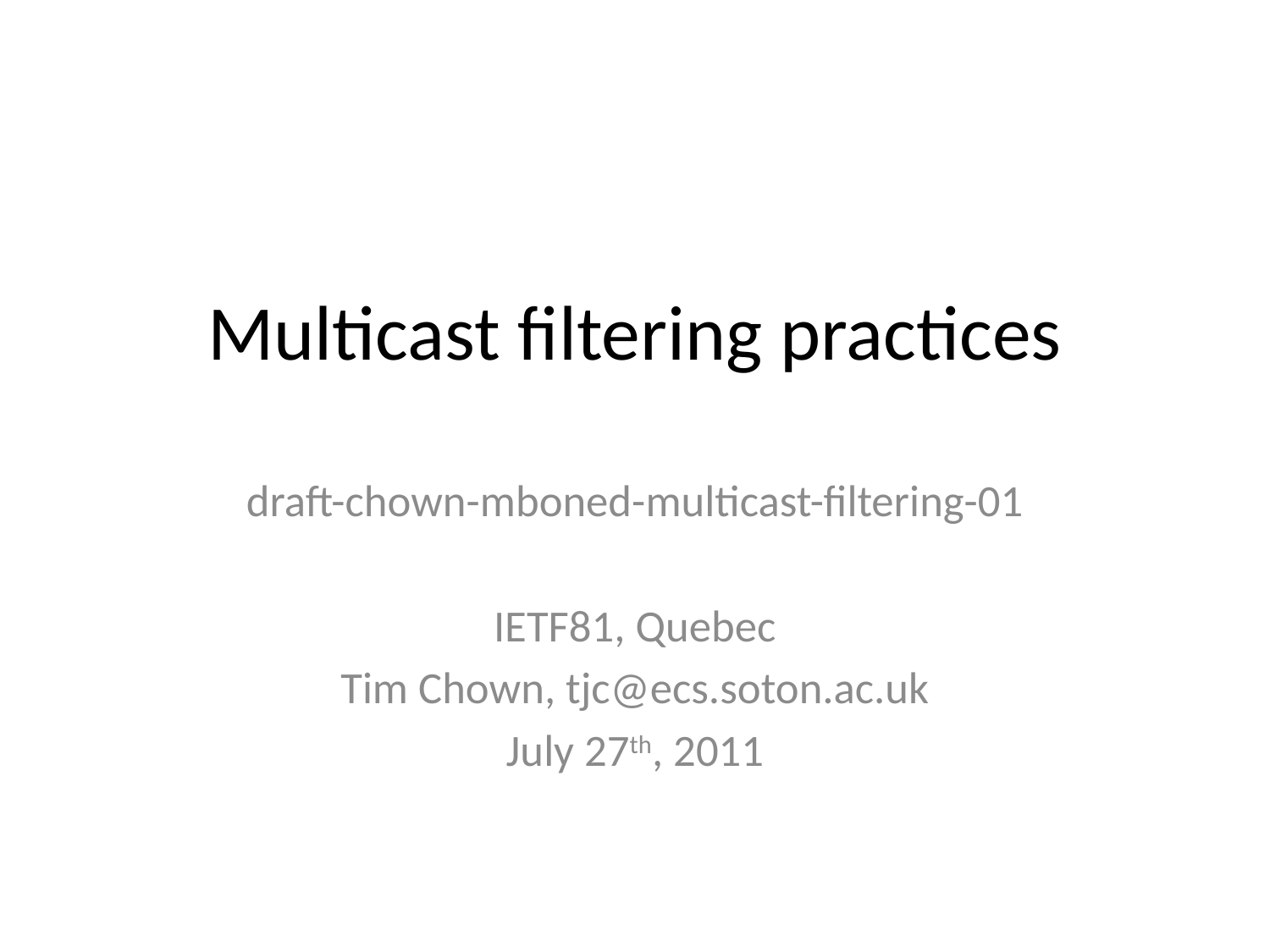

# Multicast filtering practices
draft-chown-mboned-multicast-filtering-01

IETF81, Quebec
Tim Chown, tjc@ecs.soton.ac.uk
July 27th, 2011